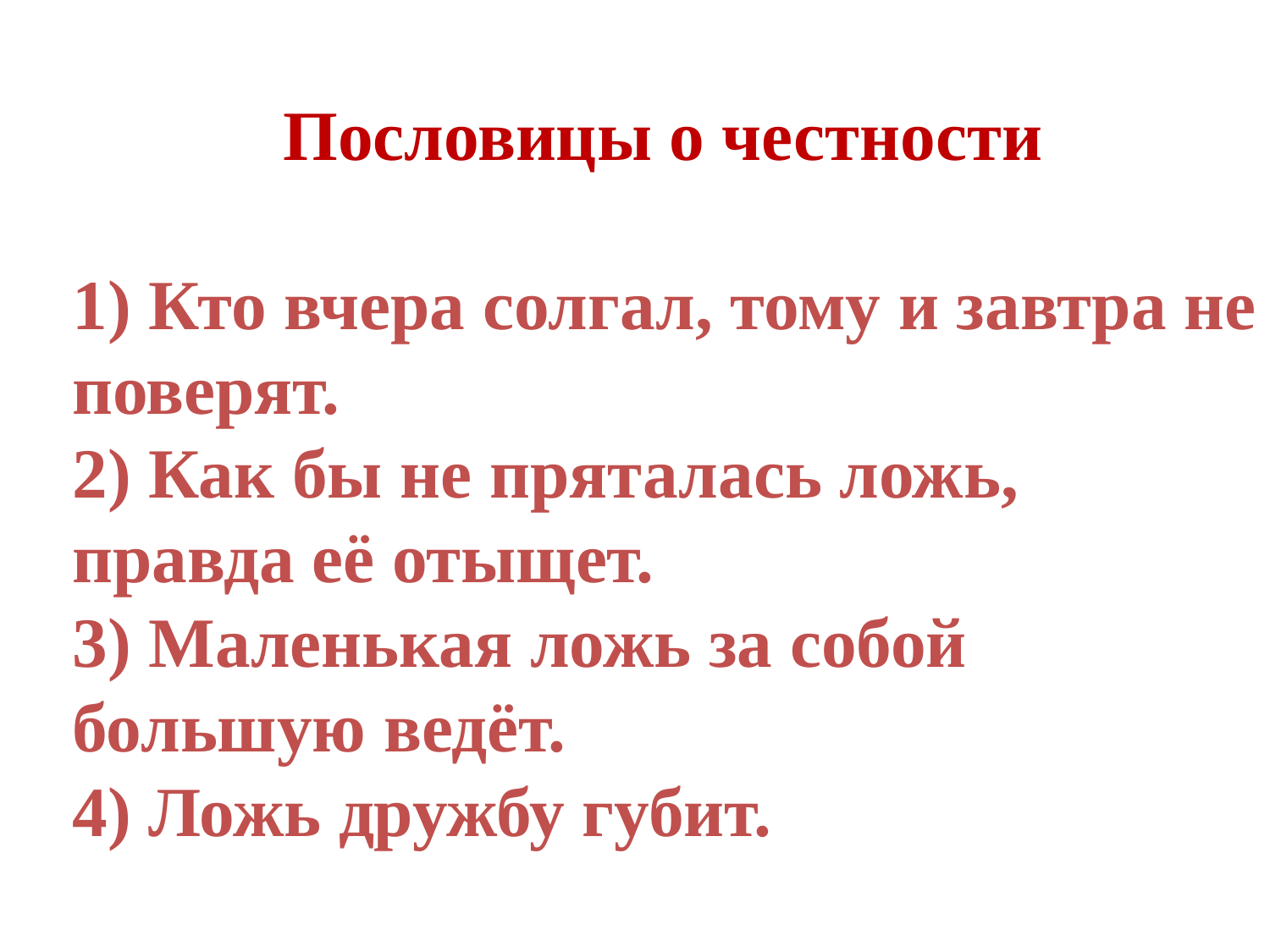

# Пословицы о честности 1) Кто вчера солгал, тому и завтра не поверят. 2) Как бы не пряталась ложь, правда её отыщет. 3) Маленькая ложь за собой большую ведёт. 4) Ложь дружбу губит.